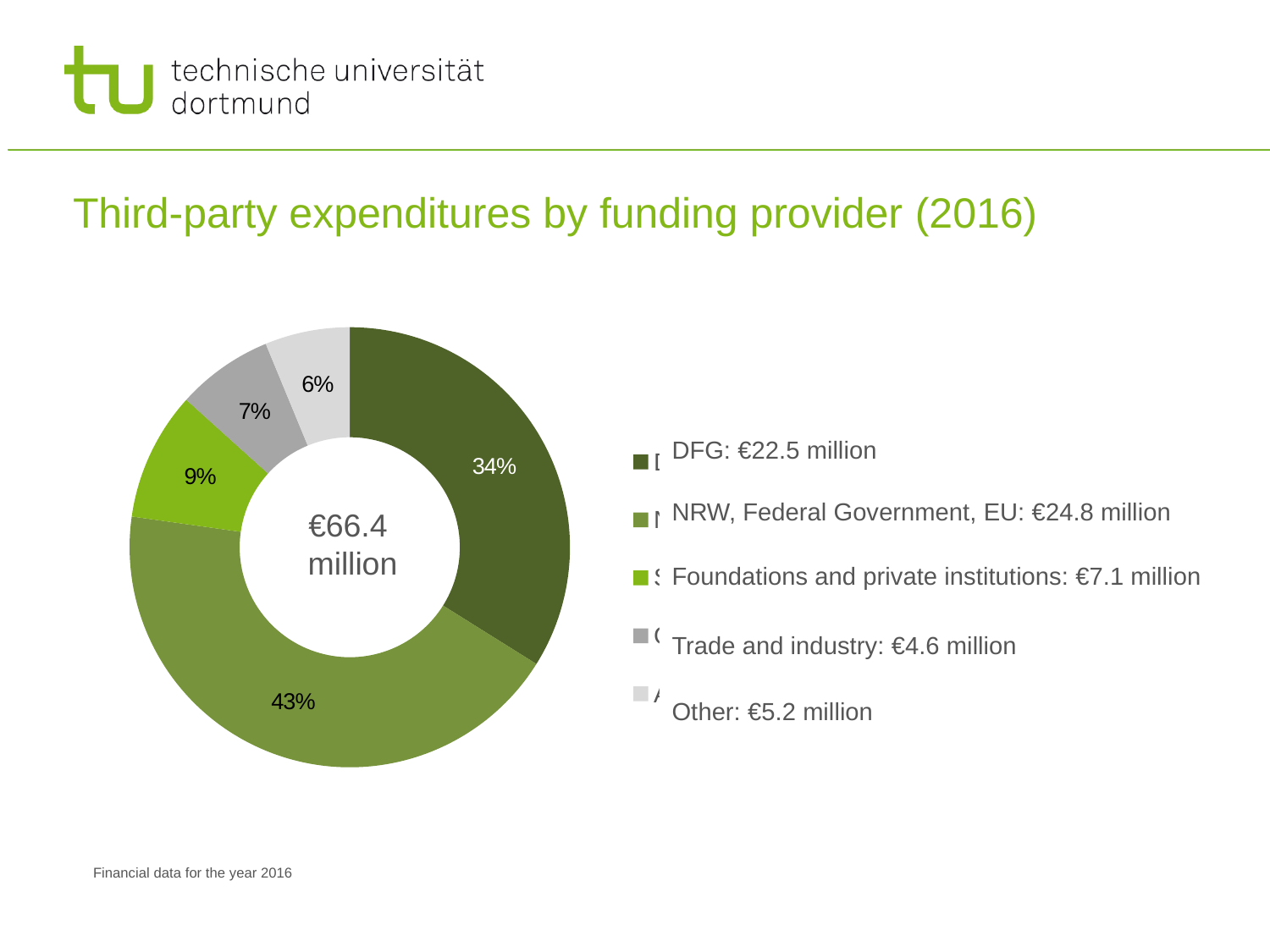

### Chart

| Category |  |
|---|---|
| DFG: 22,5 Mio. Euro | 0.3389697682129186 |
| NRW, Bund, EU: 28,8 Mio. Euro | 0.4333122343792386 |
| Stiftungen und private Institutionen: 6,3 Mio. Euro | 0.0945685263887633 |
| Gewerbliche Wirtschaft: 4,7 Mio. Euro | 0.07080206166922869 |
| Andere: 4,1 Mio. Euro | 0.06230219730536215 |
# Third-party expenditures by funding provider (2016)
DFG: €22.5 million
NRW, Federal Government, EU: €24.8 million

Foundations and private institutions: €7.1 million

Trade and industry: €4.6 million

Other: €5.2 million
€66.4
million
Financial data for the year 2016
*Alle Finanzdaten für 2015 sind vorläufig und werden im Folgejahr korrigiert.